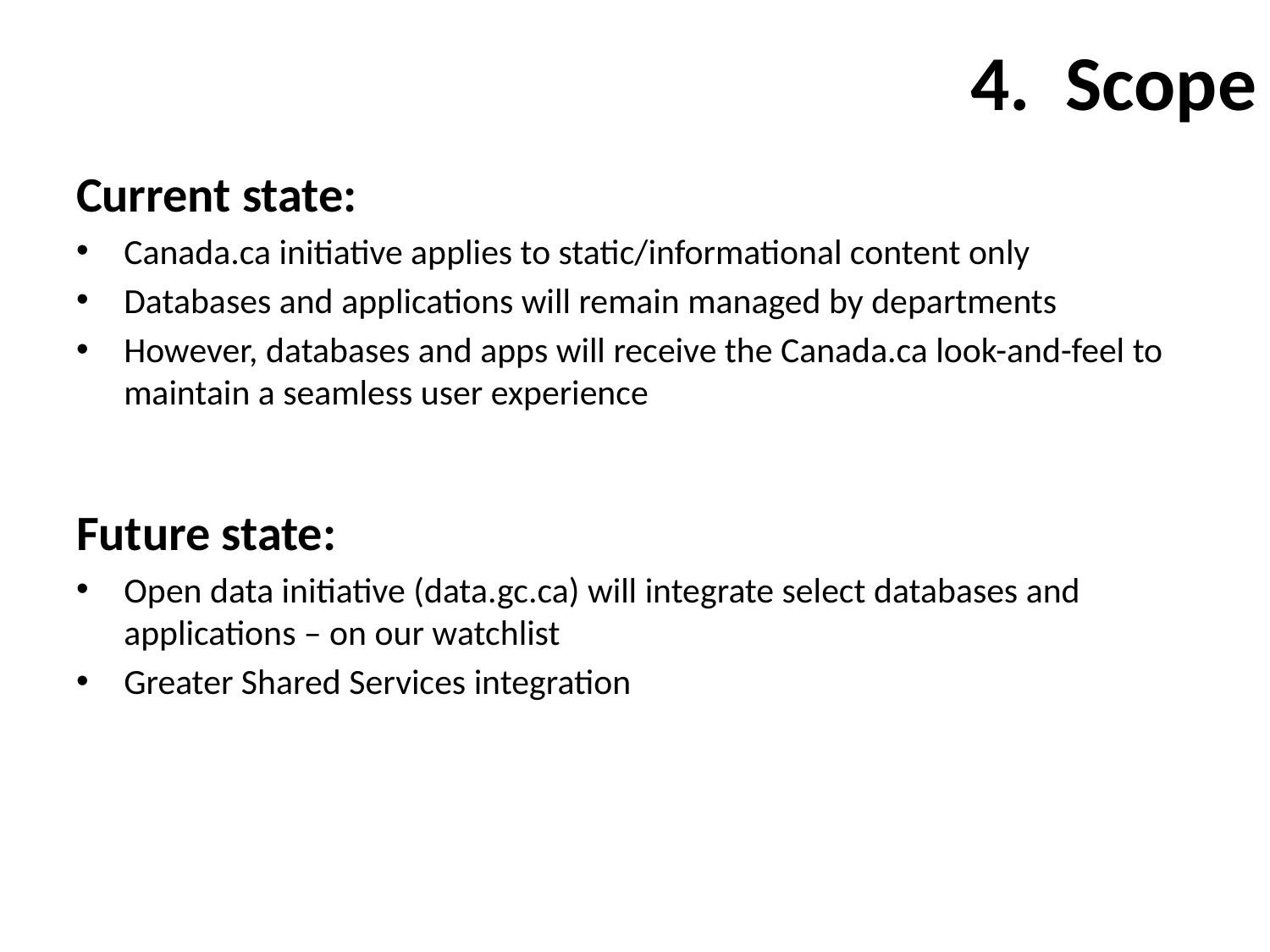

4.  Scope
Current state:
Canada.ca initiative applies to static/informational content only
Databases and applications will remain managed by departments
However, databases and apps will receive the Canada.ca look-and-feel to maintain a seamless user experience

Future state:
Open data initiative (data.gc.ca) will integrate select databases and applications – on our watchlist
Greater Shared Services integration